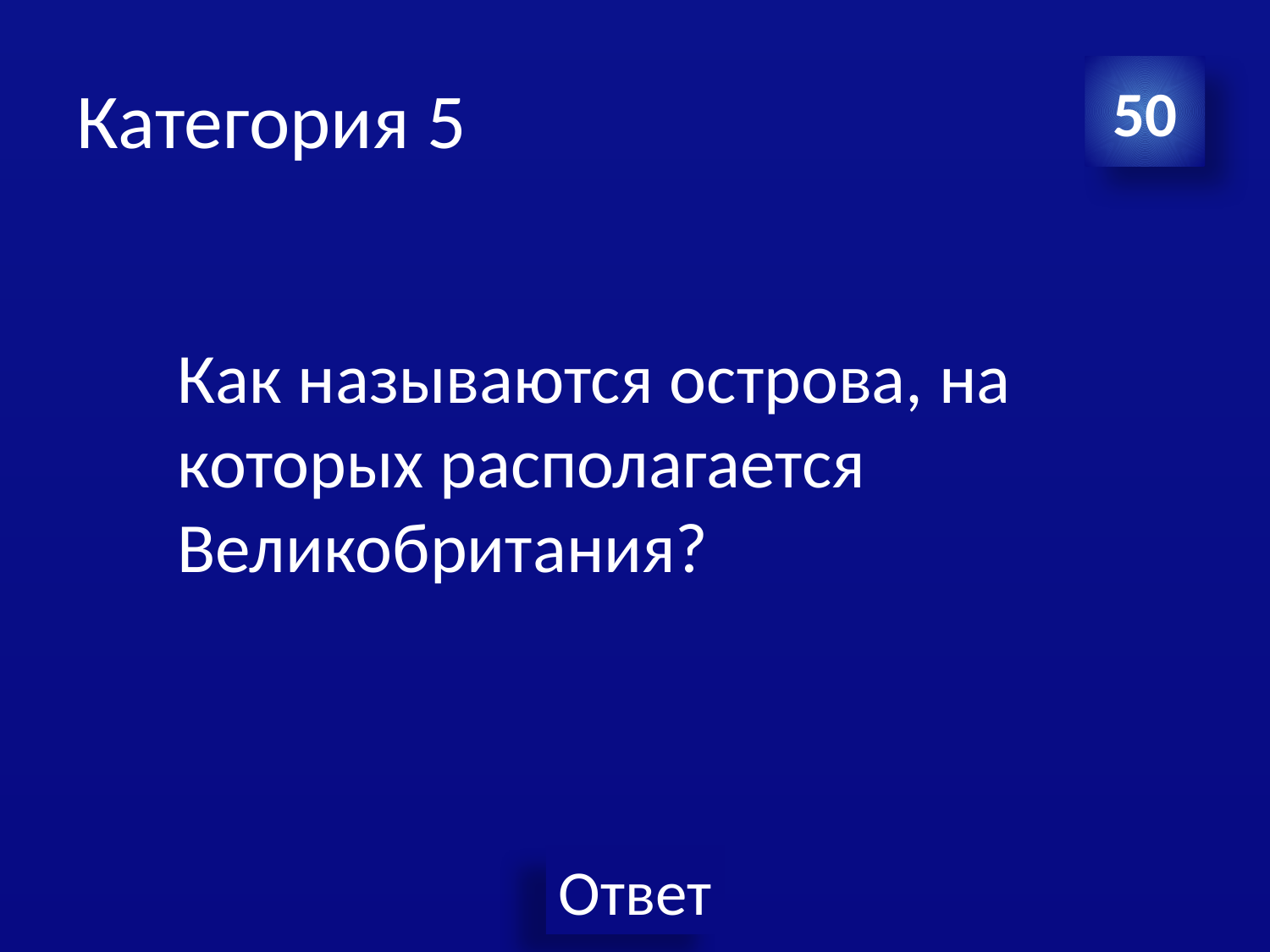

# Категория 5
50
Как называются острова, на которых располагается Великобритания?